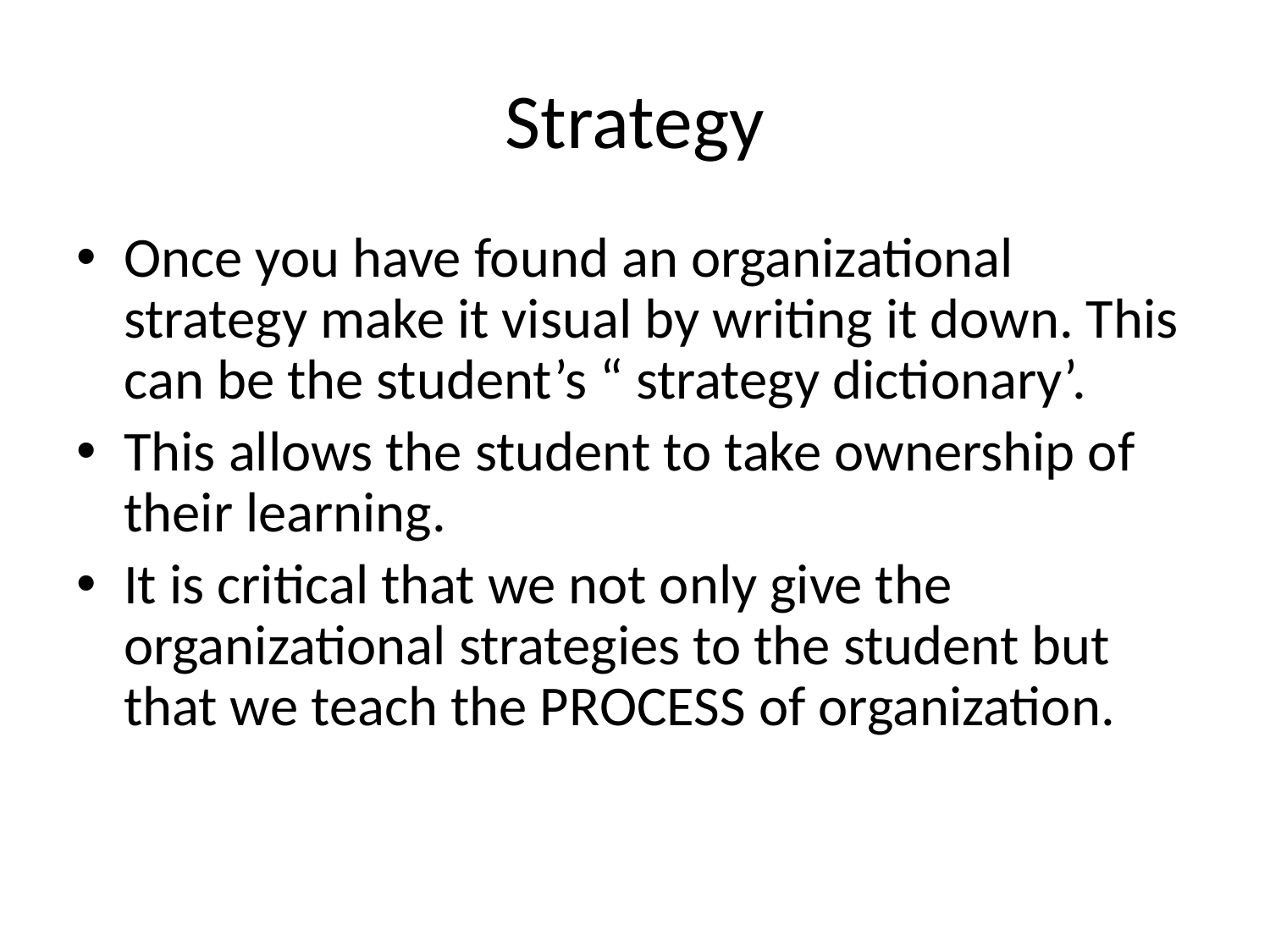

# Strategy
Once you have found an organizational strategy make it visual by writing it down. This can be the student’s “ strategy dictionary’.
This allows the student to take ownership of their learning.
It is critical that we not only give the organizational strategies to the student but that we teach the PROCESS of organization.